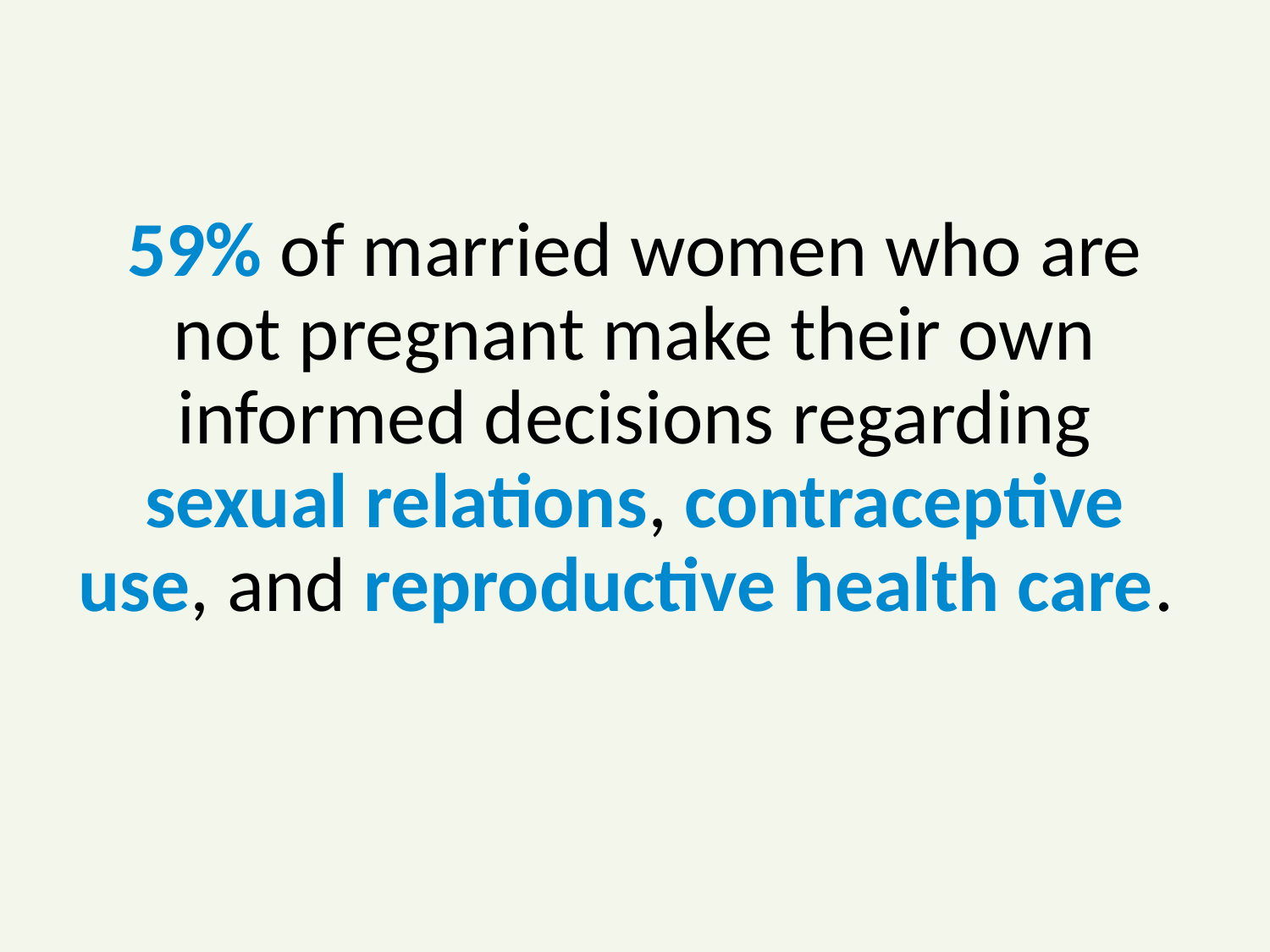

59% of married women who are not pregnant make their own informed decisions regarding sexual relations, contraceptive use, and reproductive health care.